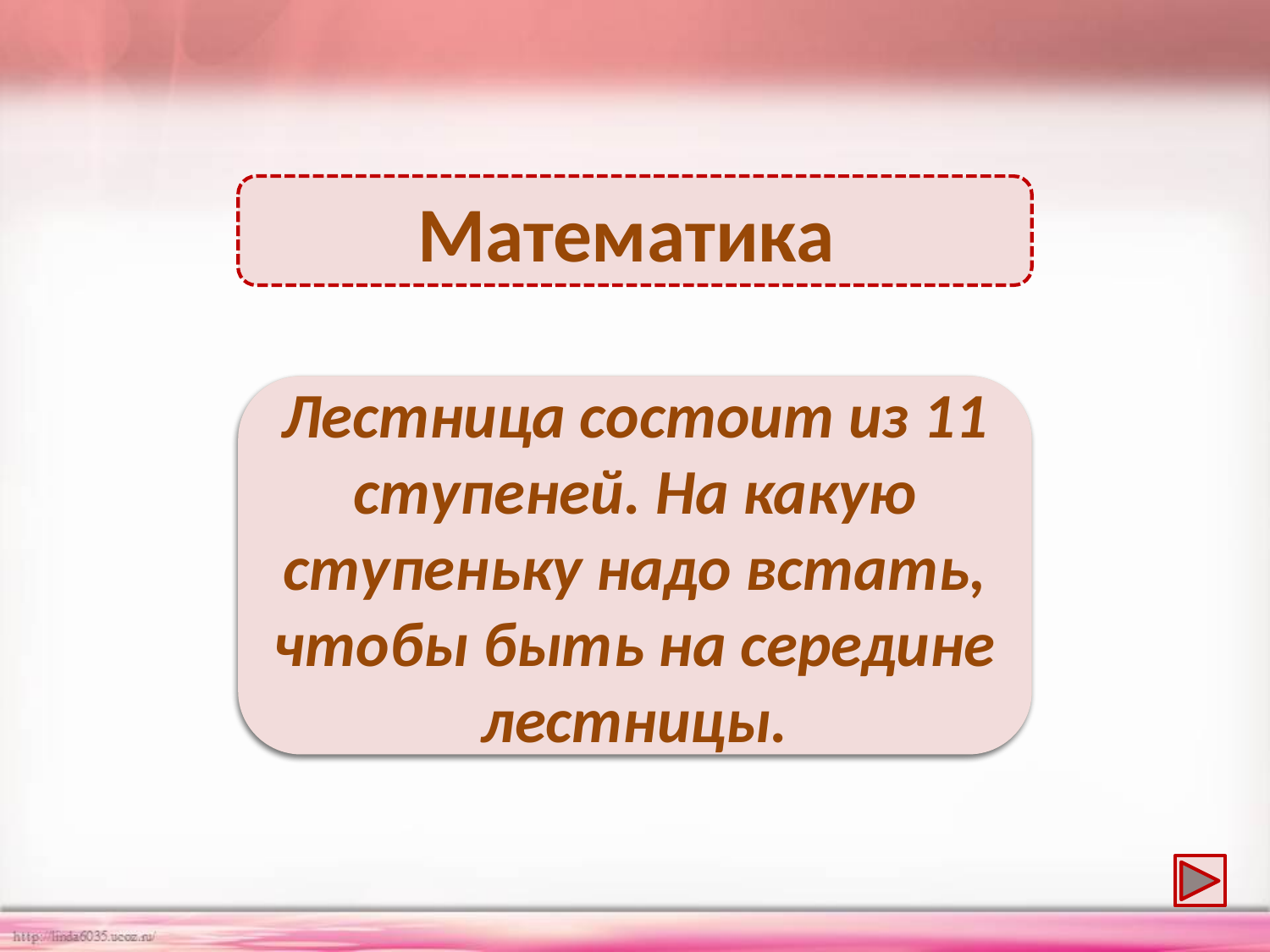

Математика
На шестую ступеньку
Лестница состоит из 11 ступеней. На какую ступеньку надо встать, чтобы быть на середине лестницы.